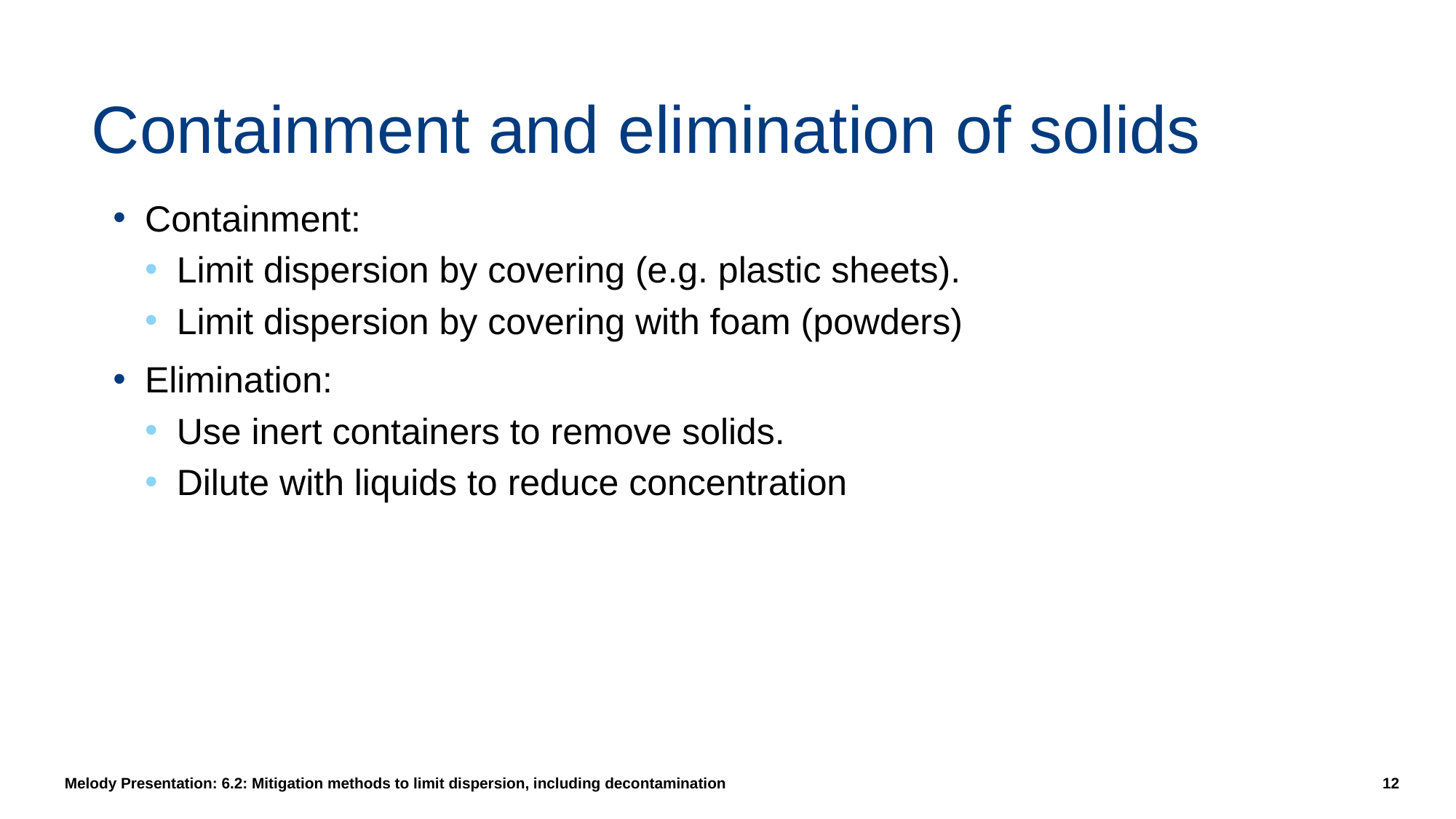

# Containment and elimination of solids
Containment:
Limit dispersion by covering (e.g. plastic sheets).
Limit dispersion by covering with foam (powders)
Elimination:
Use inert containers to remove solids.
Dilute with liquids to reduce concentration

Melody Presentation: 6.2: Mitigation methods to limit dispersion, including decontamination
12